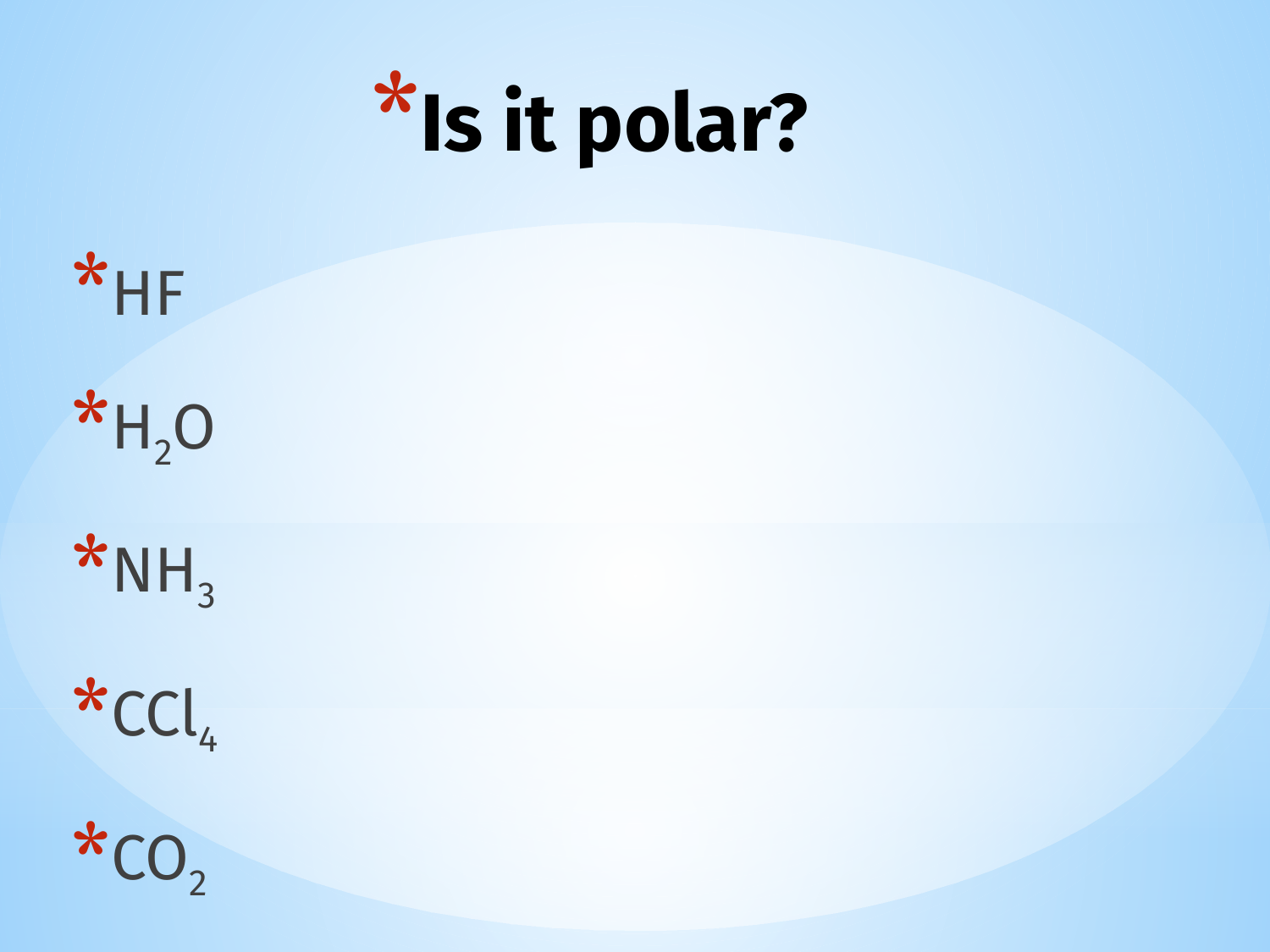

# Is it polar?
HF
H2O
NH3
CCl4
CO2